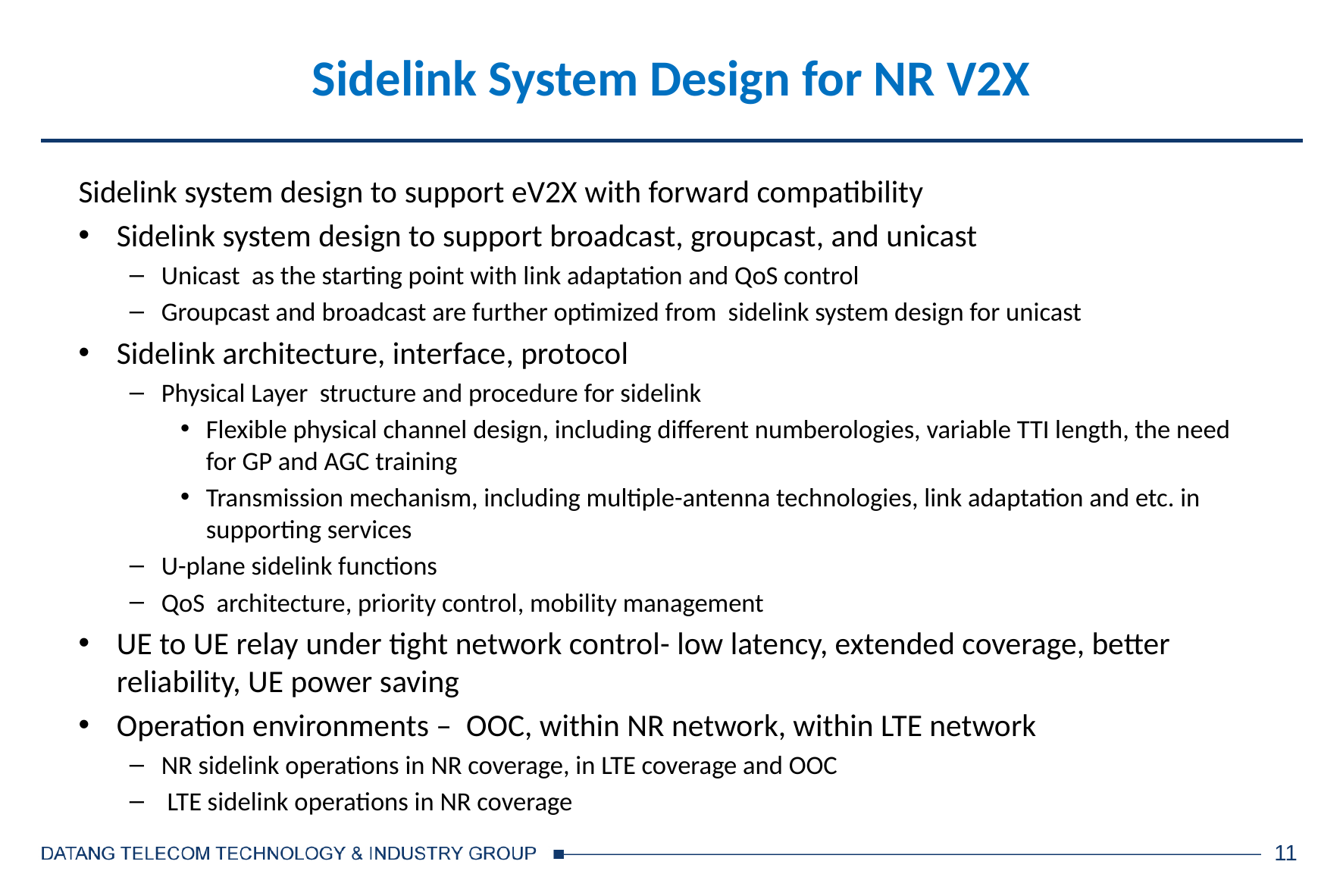

# Sidelink System Design for NR V2X
Sidelink system design to support eV2X with forward compatibility
Sidelink system design to support broadcast, groupcast, and unicast
Unicast  as the starting point with link adaptation and QoS control
Groupcast and broadcast are further optimized from  sidelink system design for unicast
Sidelink architecture, interface, protocol
Physical Layer  structure and procedure for sidelink
Flexible physical channel design, including different numberologies, variable TTI length, the need for GP and AGC training
Transmission mechanism, including multiple-antenna technologies, link adaptation and etc. in supporting services
U-plane sidelink functions
QoS  architecture, priority control, mobility management
UE to UE relay under tight network control- low latency, extended coverage, better reliability, UE power saving
Operation environments –  OOC, within NR network, within LTE network
NR sidelink operations in NR coverage, in LTE coverage and OOC
 LTE sidelink operations in NR coverage

11